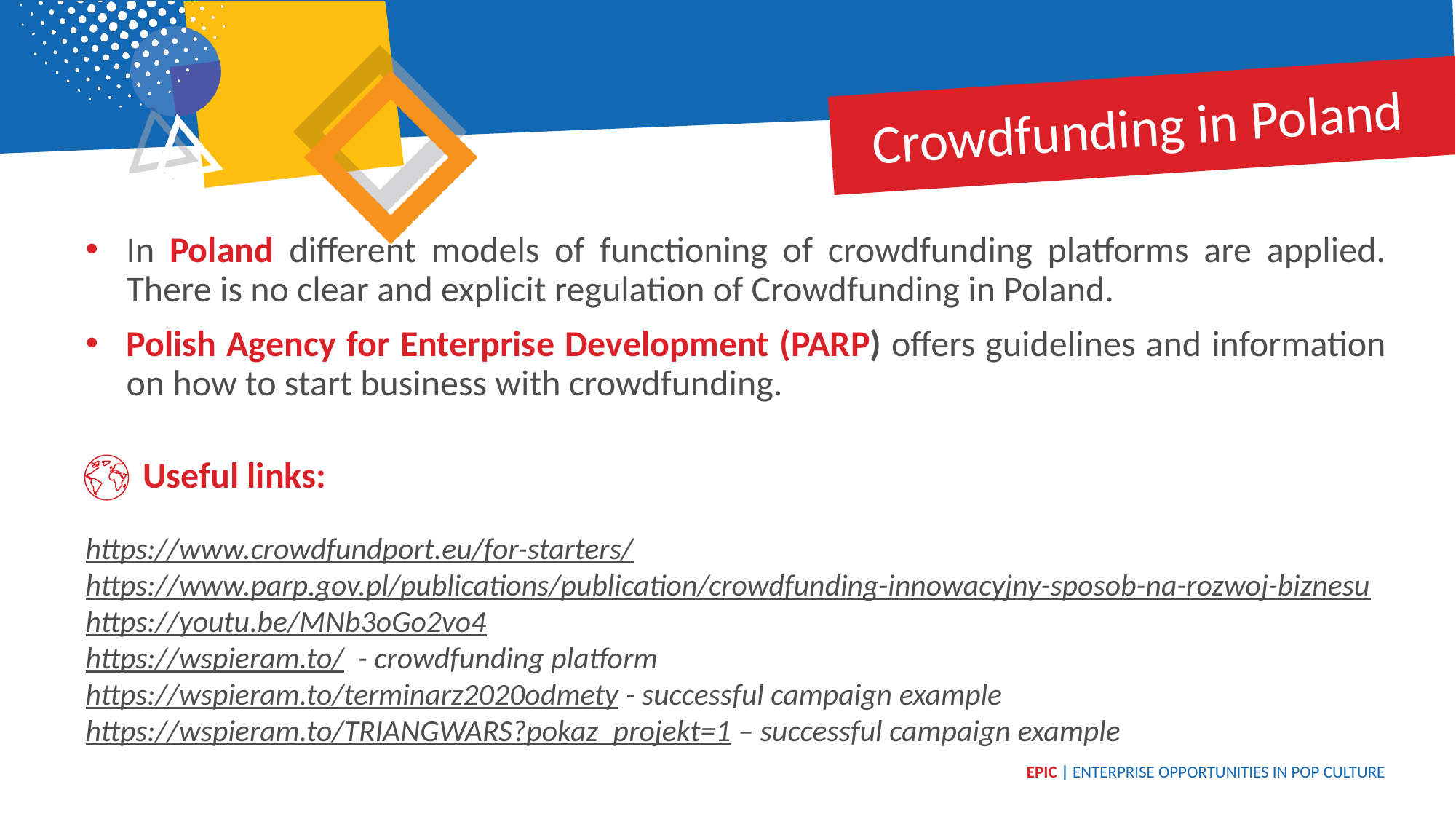

Crowdfunding in Poland
In Poland different models of functioning of crowdfunding platforms are applied. There is no clear and explicit regulation of Crowdfunding in Poland.
Polish Agency for Enterprise Development (PARP) offers guidelines and information on how to start business with crowdfunding.

       Useful links:

https://www.crowdfundport.eu/for-starters/
https://www.parp.gov.pl/publications/publication/crowdfunding-innowacyjny-sposob-na-rozwoj-biznesu
https://youtu.be/MNb3oGo2vo4
https://wspieram.to/  - crowdfunding platform
https://wspieram.to/terminarz2020odmety - successful campaign example
https://wspieram.to/TRIANGWARS?pokaz_projekt=1 – successful campaign example